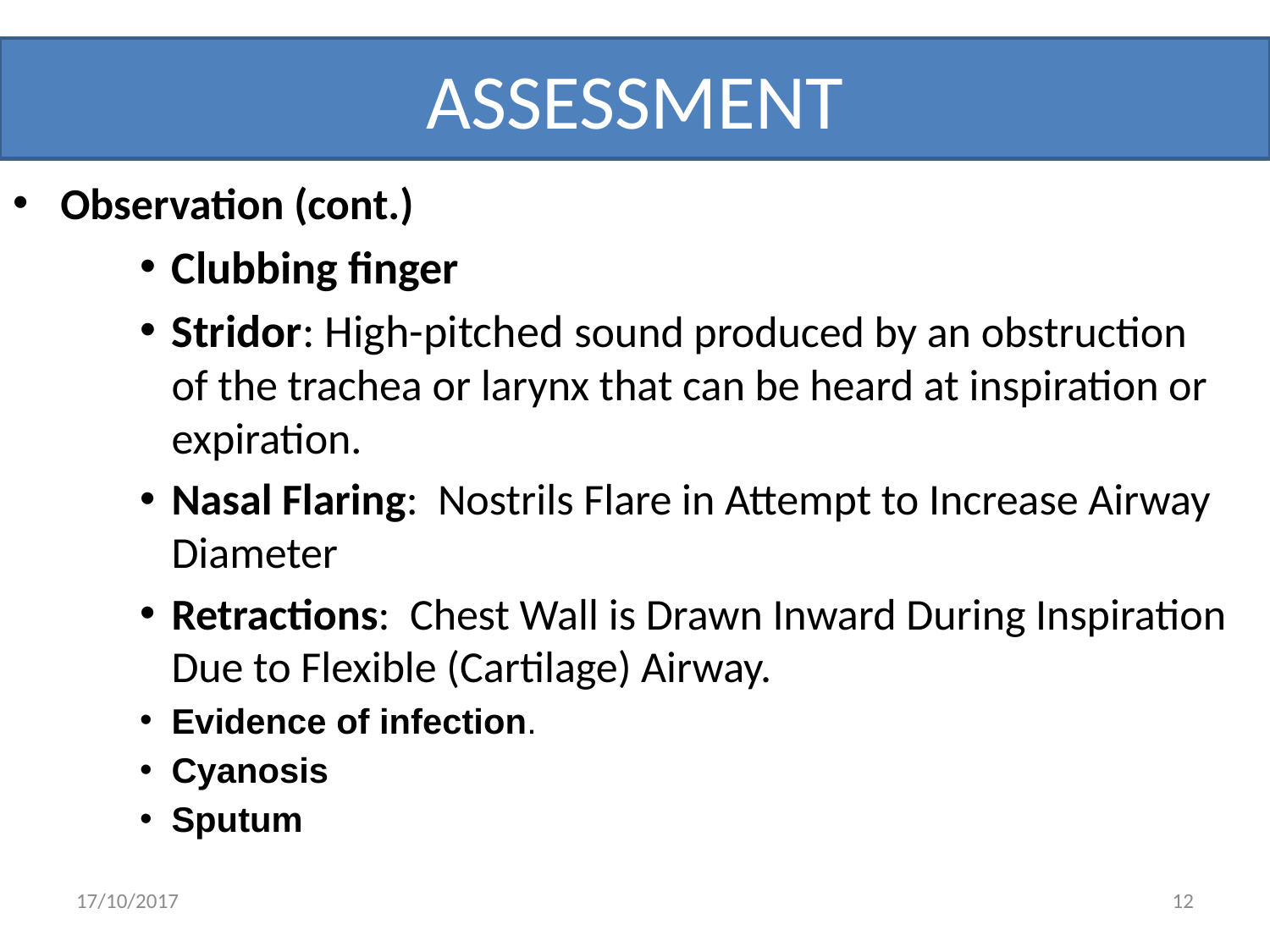

# ASSESSMENT
Observation (cont.)
Clubbing finger
Stridor: High-pitched sound produced by an obstruction of the trachea or larynx that can be heard at inspiration or expiration.
Nasal Flaring:  Nostrils Flare in Attempt to Increase Airway Diameter
Retractions:  Chest Wall is Drawn Inward During Inspiration Due to Flexible (Cartilage) Airway.
Evidence of infection.
Cyanosis
Sputum
17/10/2017
12